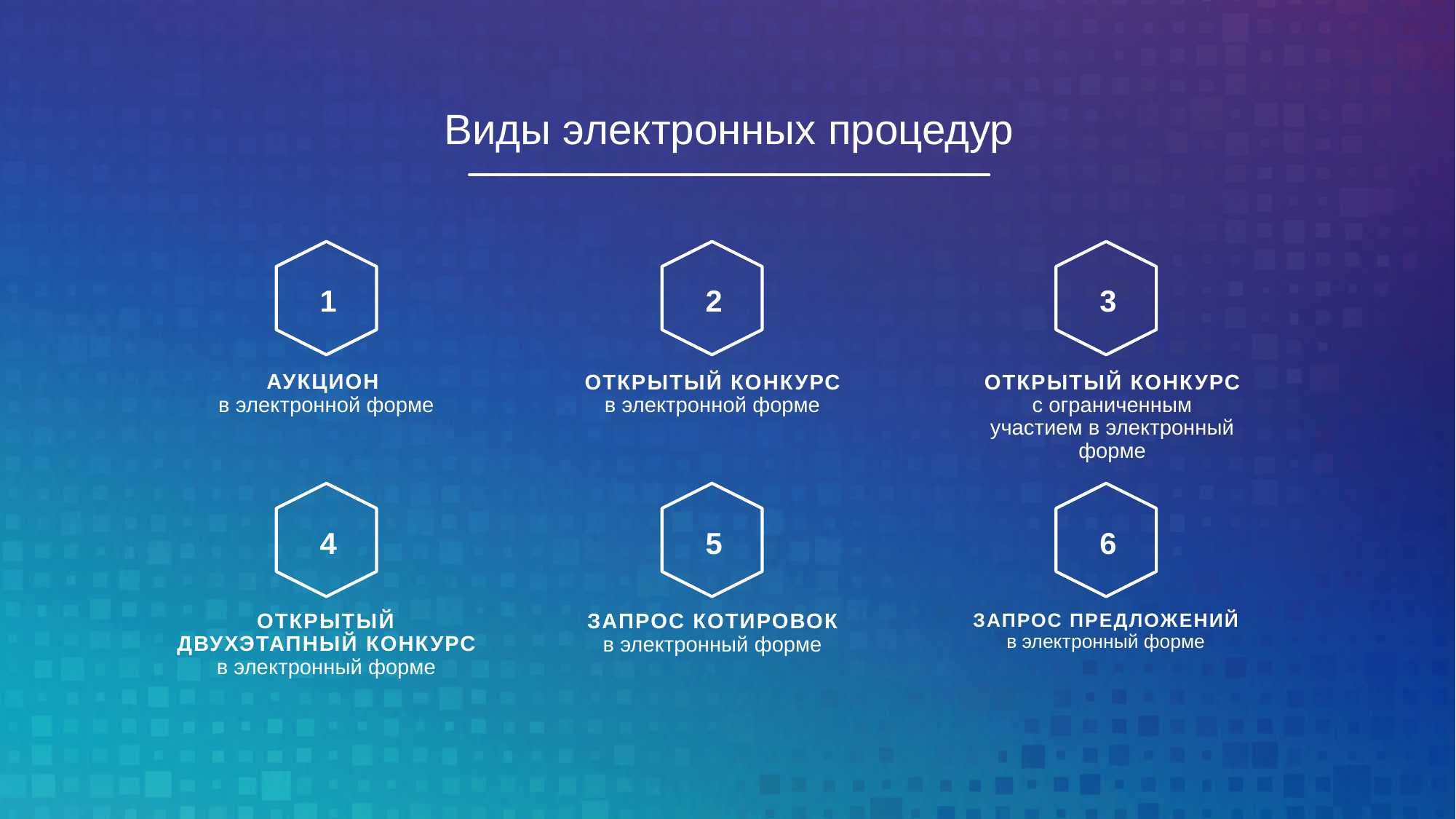

Виды электронных процедур

1
2
3
АУКЦИОН
в электронной форме
ОТКРЫТЫЙ КОНКУРС
в электронной форме
ОТКРЫТЫЙ КОНКУРС
с ограниченным участием в электронный форме

4
5
6
ОТКРЫТЫЙ ДВУХЭТАПНЫЙ КОНКУРС
в электронный форме
ЗАПРОС ПРЕДЛОЖЕНИЙ
в электронный форме
ЗАПРОС КОТИРОВОК
в электронный форме